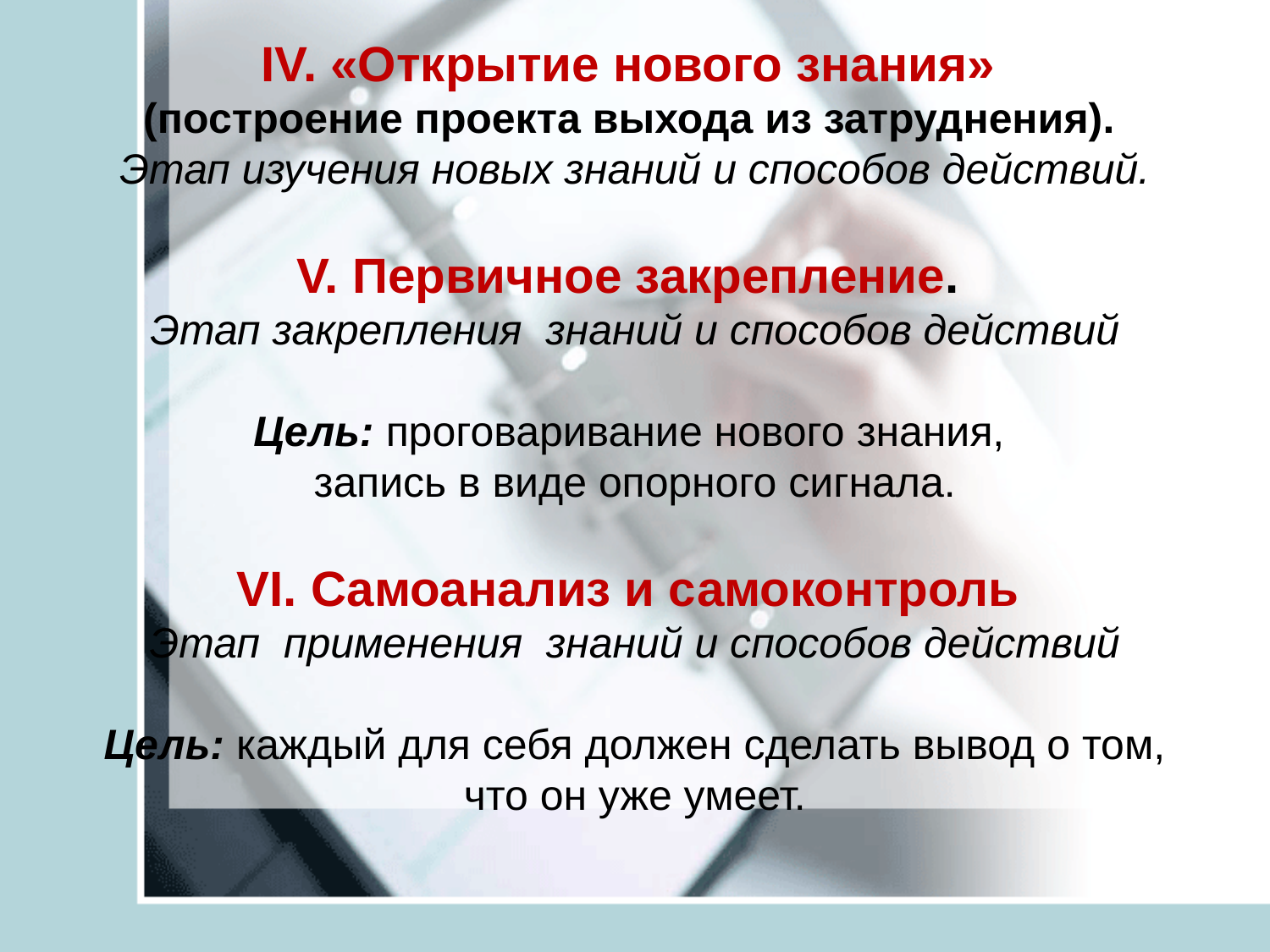

# IV. «Открытие нового знания» (построение проекта выхода из затруднения). Этап изучения новых знаний и способов действий. V. Первичное закрепление. Этап закрепления  знаний и способов действий Цель: проговаривание нового знания, запись в виде опорного сигнала. VI. Самоанализ и самоконтроль Этап  применения  знаний и способов действий Цель: каждый для себя должен сделать вывод о том, что он уже умеет.